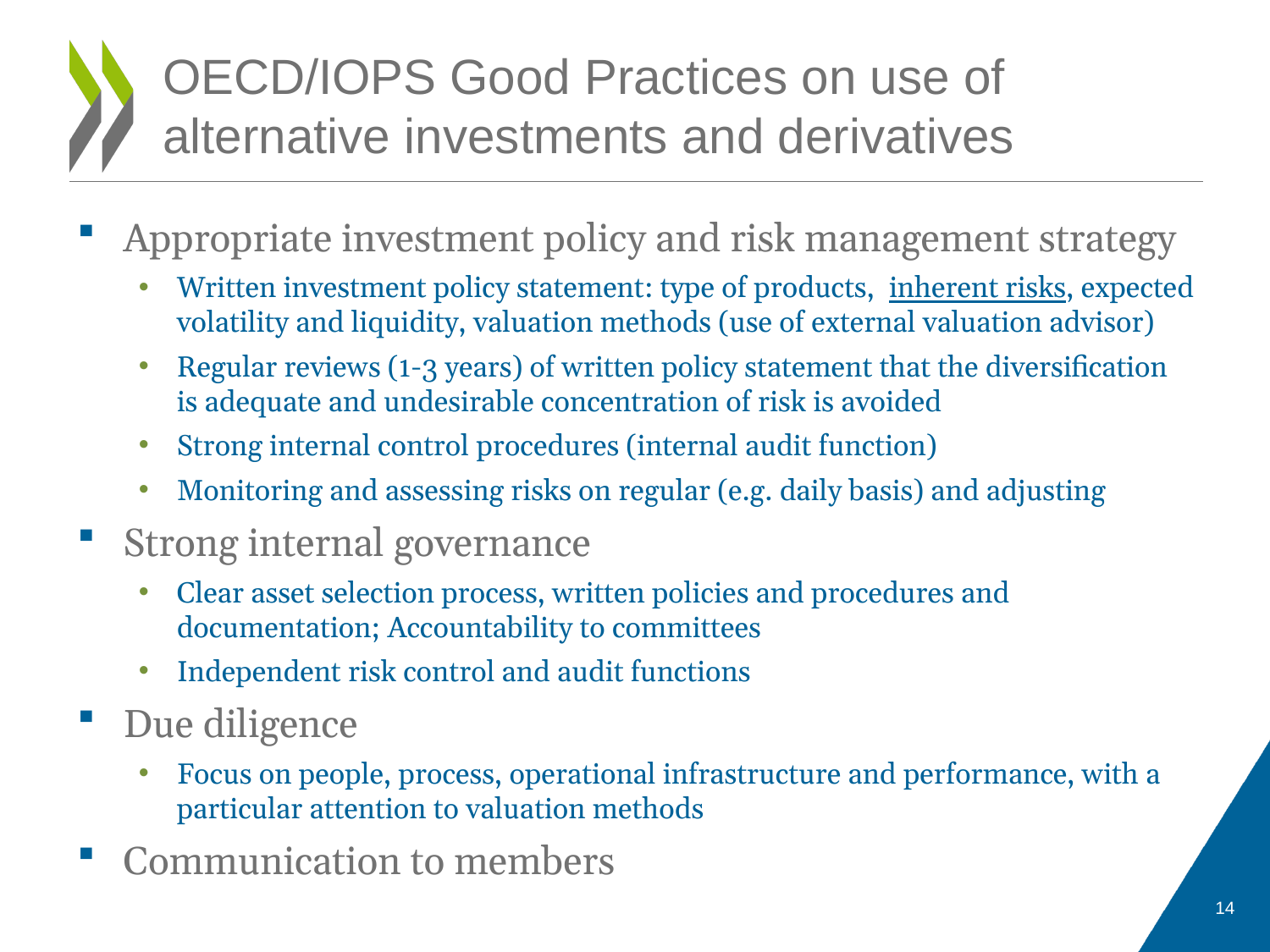

# OECD/IOPS Good Practices on use of alternative investments and derivatives
Appropriate investment policy and risk management strategy
Written investment policy statement: type of products,  inherent risks, expected volatility and liquidity, valuation methods (use of external valuation advisor)
Regular reviews (1-3 years) of written policy statement that the diversification is adequate and undesirable concentration of risk is avoided
Strong internal control procedures (internal audit function)
Monitoring and assessing risks on regular (e.g. daily basis) and adjusting
Strong internal governance
Clear asset selection process, written policies and procedures and documentation; Accountability to committees
Independent risk control and audit functions
Due diligence
Focus on people, process, operational infrastructure and performance, with a particular attention to valuation methods
Communication to members

14